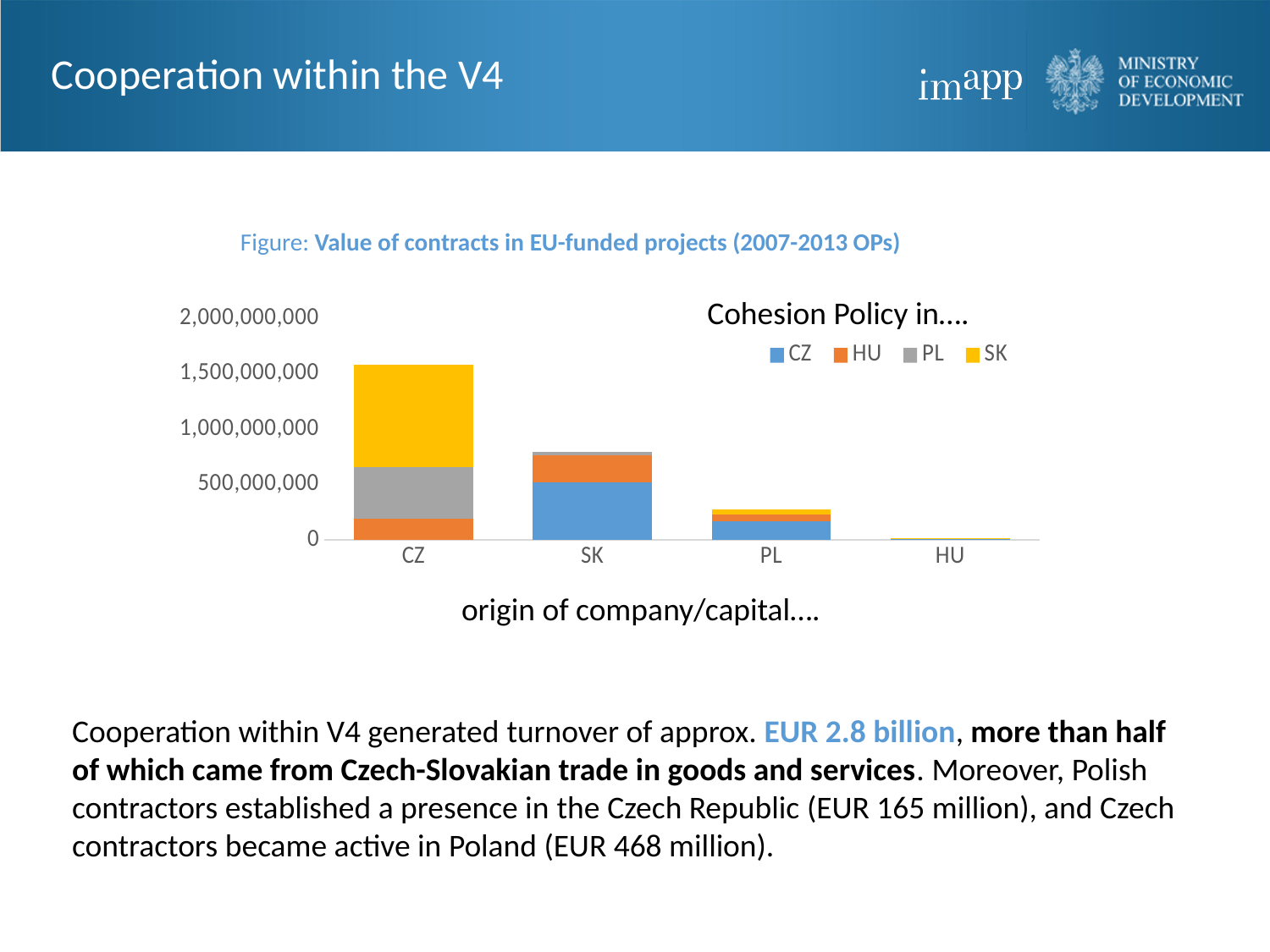

# Cooperation within the V4
Figure: Value of contracts in EU-funded projects (2007-2013 OPs)
Cohesion Policy in….

### Chart

| Category | CZ | HU | PL | SK |
|---|---|---|---|---|
| CZ | None | 190621903.97786927 | 468020903.3881691 | 923050795.7072276 |
| SK | 518326978.6452754 | 243522248.5445229 | 28268235.91758912 | None |
| PL | 165724340.9946458 | 62994405.78162837 | None | 43405553.548462845 |
| HU | 3225409.8317572037 | None | 13483150.194893053 | 731148.7787962725 |
origin of company/capital….
Cooperation within V4 generated turnover of approx. EUR 2.8 billion, more than half of which came from Czech-Slovakian trade in goods and services. Moreover, Polish contractors established a presence in the Czech Republic (EUR 165 million), and Czech contractors became active in Poland (EUR 468 million).